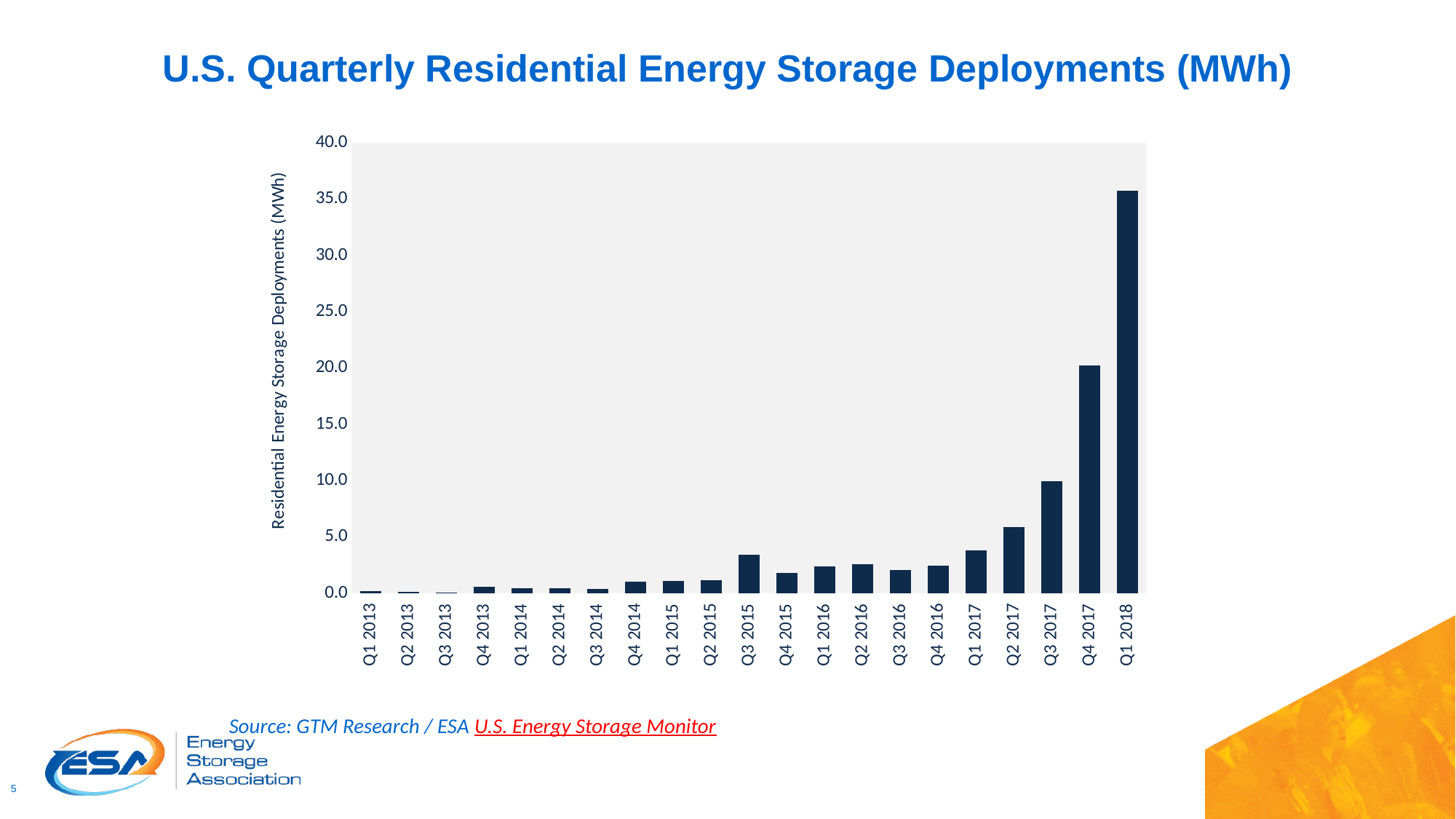

# U.S. Quarterly Residential Energy Storage Deployments (MWh)

### Chart

| Category | Residential |
|---|---|
| Q1 2013 | 0.142466346688761 |
| Q2 2013 | 0.102022673847429 |
| Q3 2013 | 0.0581810676451441 |
| Q4 2013 | 0.588989911818666 |
| Q1 2014 | 0.428217947074639 |
| Q2 2014 | 0.41957784853541 |
| Q3 2014 | 0.374937036925772 |
| Q4 2014 | 1.030744820211062 |
| Q1 2015 | 1.086567411181413 |
| Q2 2015 | 1.111751107702421 |
| Q3 2015 | 3.400462570769231 |
| Q4 2015 | 1.81304227110205 |
| Q1 2016 | 2.387739452201116 |
| Q2 2016 | 2.56109077882339 |
| Q3 2016 | 2.057925 |
| Q4 2016 | 2.448709434310151 |
| Q1 2017 | 3.77518430172112 |
| Q2 2017 | 5.849606552016899 |
| Q3 2017 | 9.951008069047674 |
| Q4 2017 | 20.24004118924995 |
| Q1 2018 | 35.75812675000001 |
Source: GTM Research / ESA U.S. Energy Storage Monitor
5